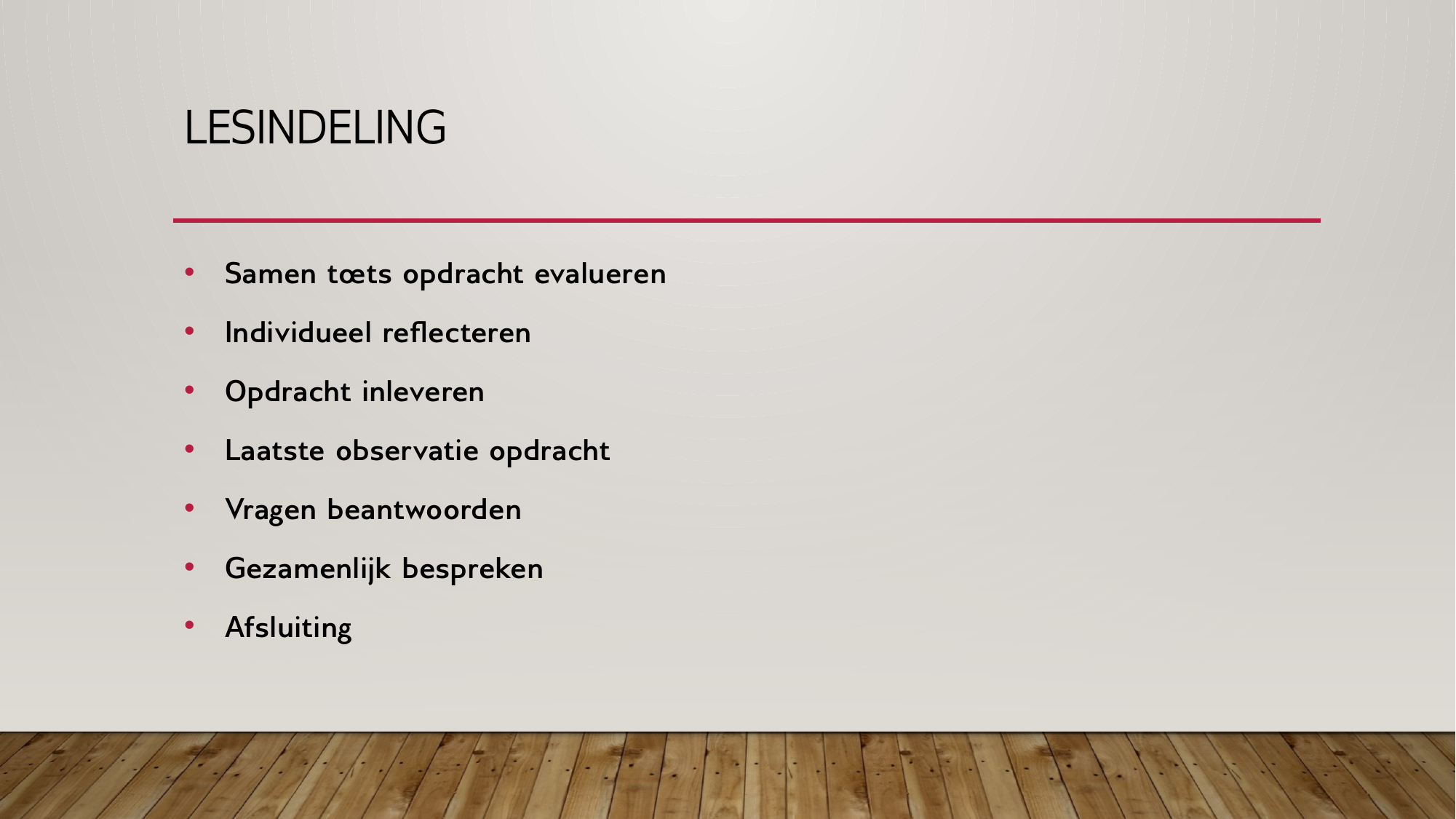

# Lesindeling
Samen toets opdracht evalueren
Individueel reflecteren
Opdracht inleveren
Laatste observatie opdracht
Vragen beantwoorden
Gezamenlijk bespreken
Afsluiting